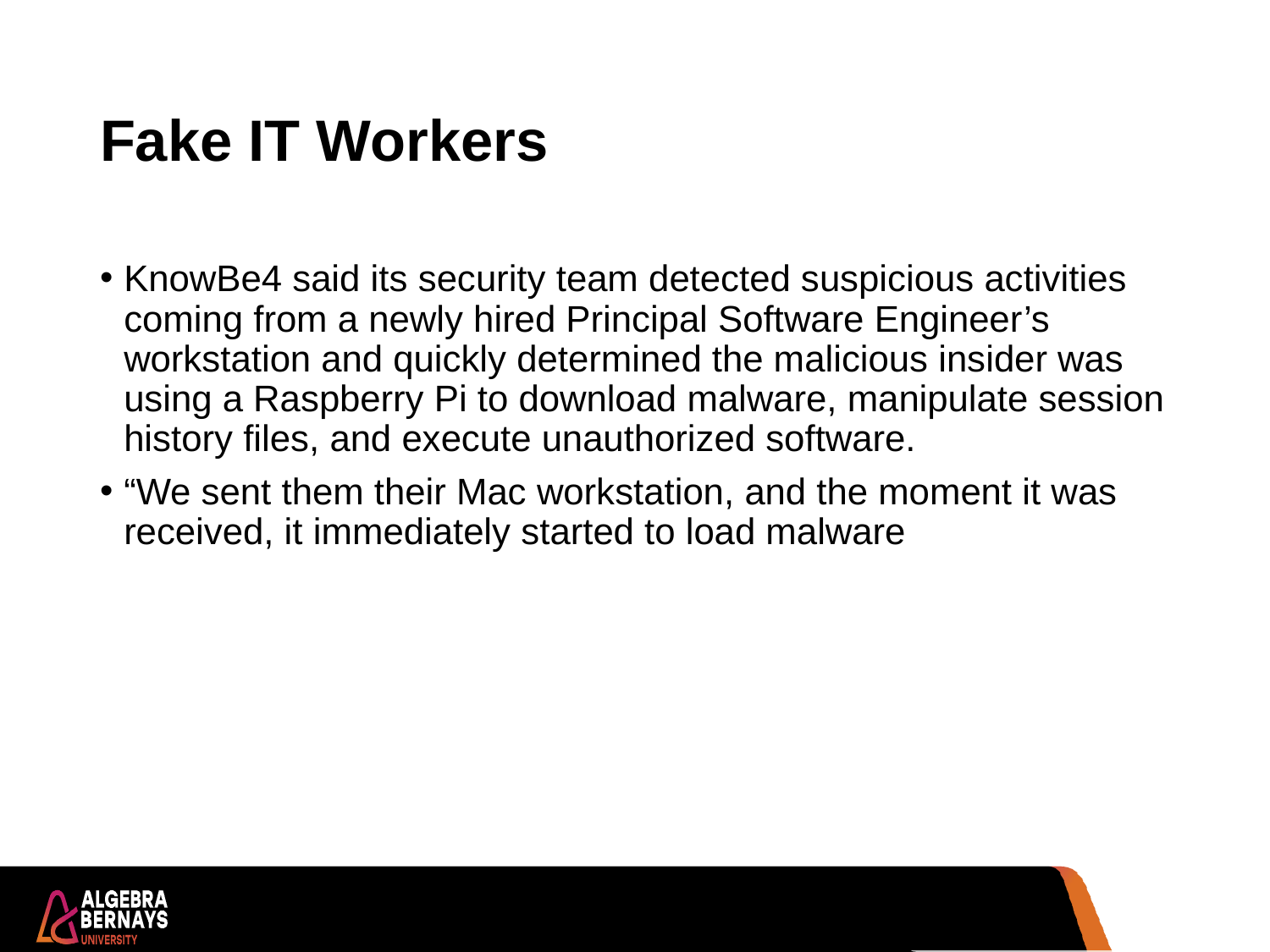

# Fake IT Workers
KnowBe4 said its security team detected suspicious activities coming from a newly hired Principal Software Engineer’s workstation and quickly determined the malicious insider was using a Raspberry Pi to download malware, manipulate session history files, and execute unauthorized software.
“We sent them their Mac workstation, and the moment it was received, it immediately started to load malware